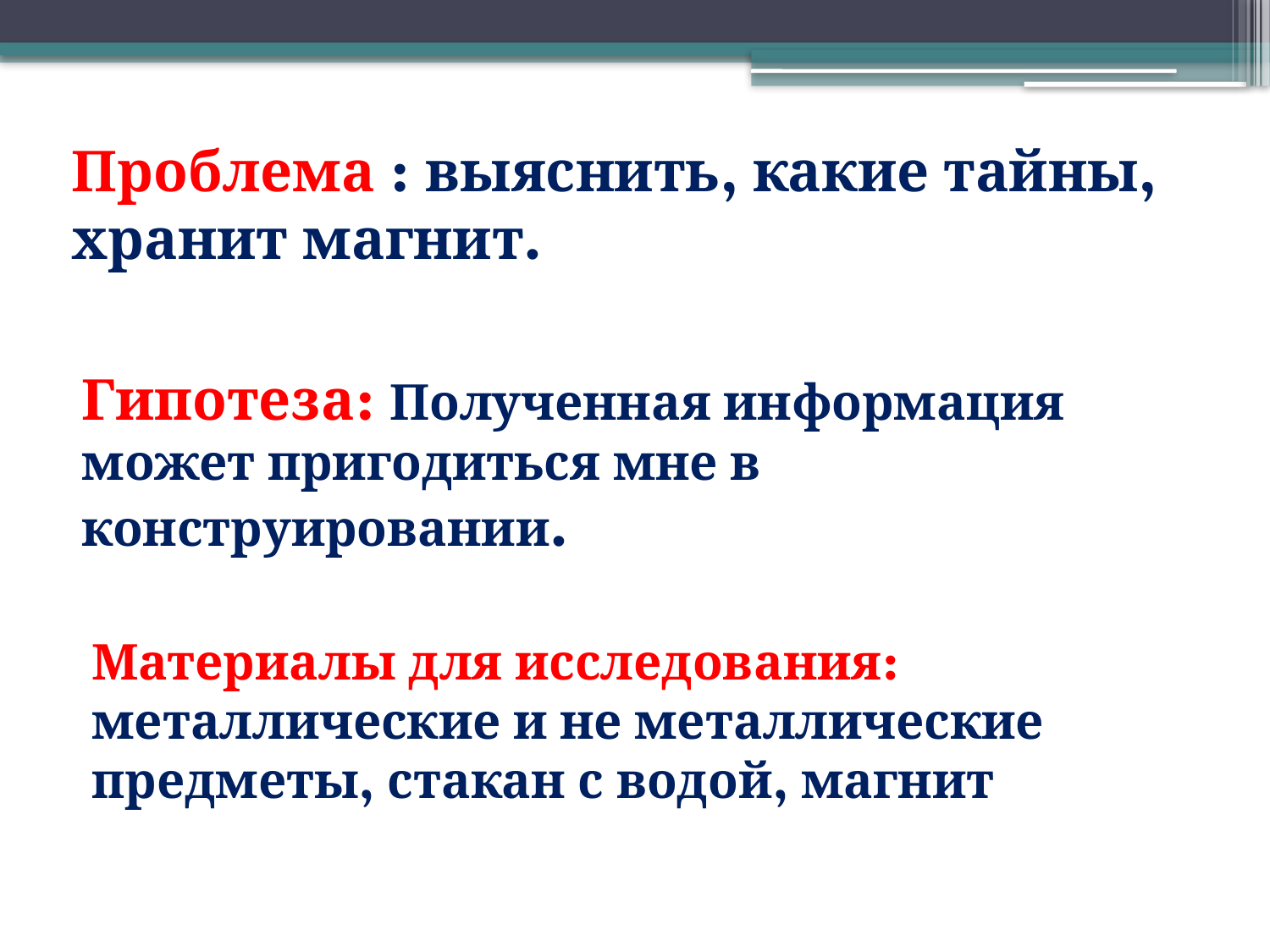

Проблема : выяснить, какие тайны, хранит магнит.
Гипотеза: Полученная информация  может пригодиться мне в конструировании.
Материалы для исследования: металлические и не металлические предметы, стакан с водой, магнит